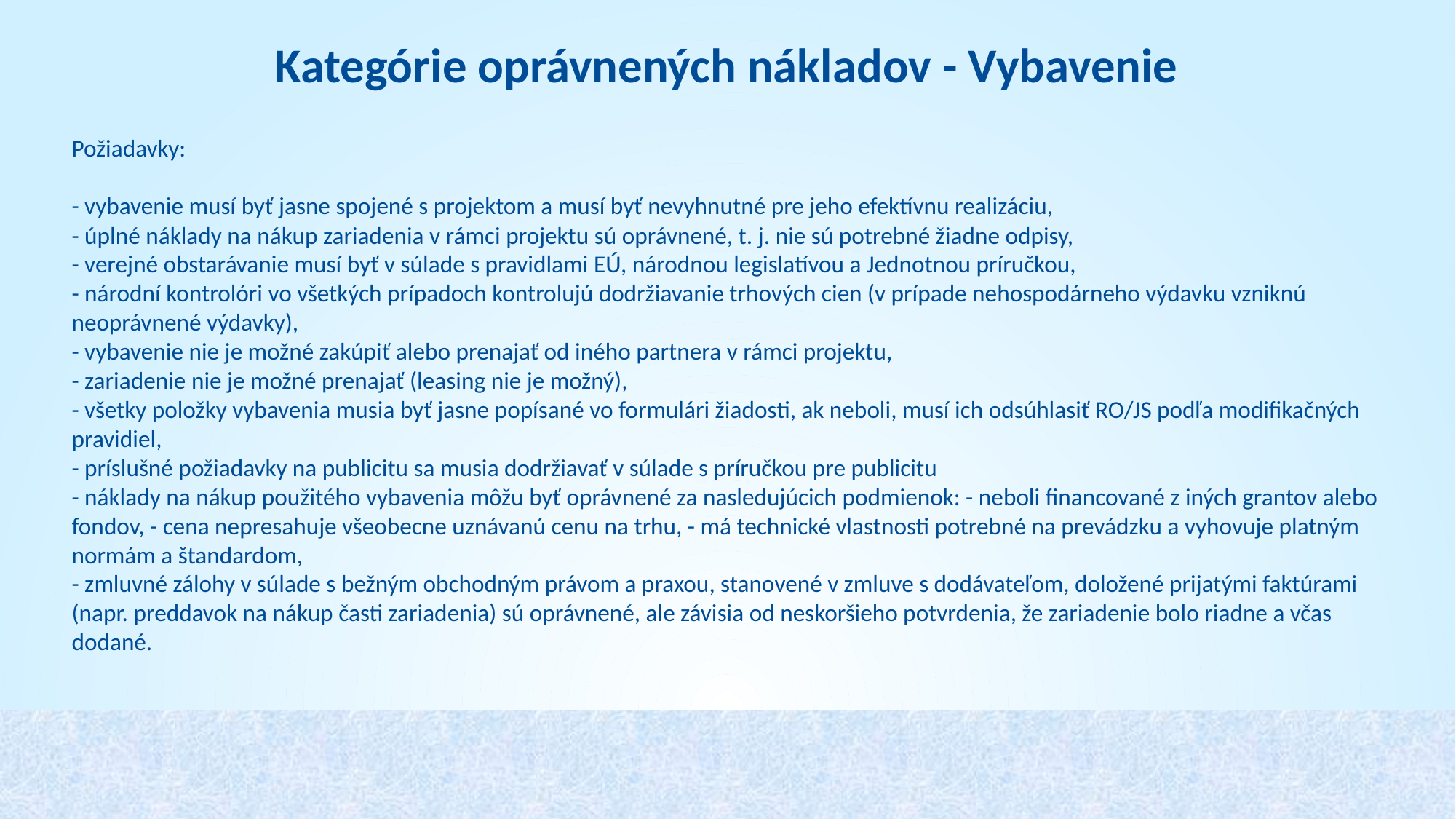

Kategórie oprávnených nákladov - Vybavenie
Požiadavky:

- vybavenie musí byť jasne spojené s projektom a musí byť nevyhnutné pre jeho efektívnu realizáciu,
- úplné náklady na nákup zariadenia v rámci projektu sú oprávnené, t. j. nie sú potrebné žiadne odpisy,
- verejné obstarávanie musí byť v súlade s pravidlami EÚ, národnou legislatívou a Jednotnou príručkou,
- národní kontrolóri vo všetkých prípadoch kontrolujú dodržiavanie trhových cien (v prípade nehospodárneho výdavku vzniknú neoprávnené výdavky),
- vybavenie nie je možné zakúpiť alebo prenajať od iného partnera v rámci projektu,
- zariadenie nie je možné prenajať (leasing nie je možný),
- všetky položky vybavenia musia byť jasne popísané vo formulári žiadosti, ak neboli, musí ich odsúhlasiť RO/JS podľa modifikačných pravidiel,
- príslušné požiadavky na publicitu sa musia dodržiavať v súlade s príručkou pre publicitu
- náklady na nákup použitého vybavenia môžu byť oprávnené za nasledujúcich podmienok: - neboli financované z iných grantov alebo fondov, - cena nepresahuje všeobecne uznávanú cenu na trhu, - má technické vlastnosti potrebné na prevádzku a vyhovuje platným normám a štandardom,
- zmluvné zálohy v súlade s bežným obchodným právom a praxou, stanovené v zmluve s dodávateľom, doložené prijatými faktúrami (napr. preddavok na nákup časti zariadenia) sú oprávnené, ale závisia od neskoršieho potvrdenia, že zariadenie bolo riadne a včas dodané.